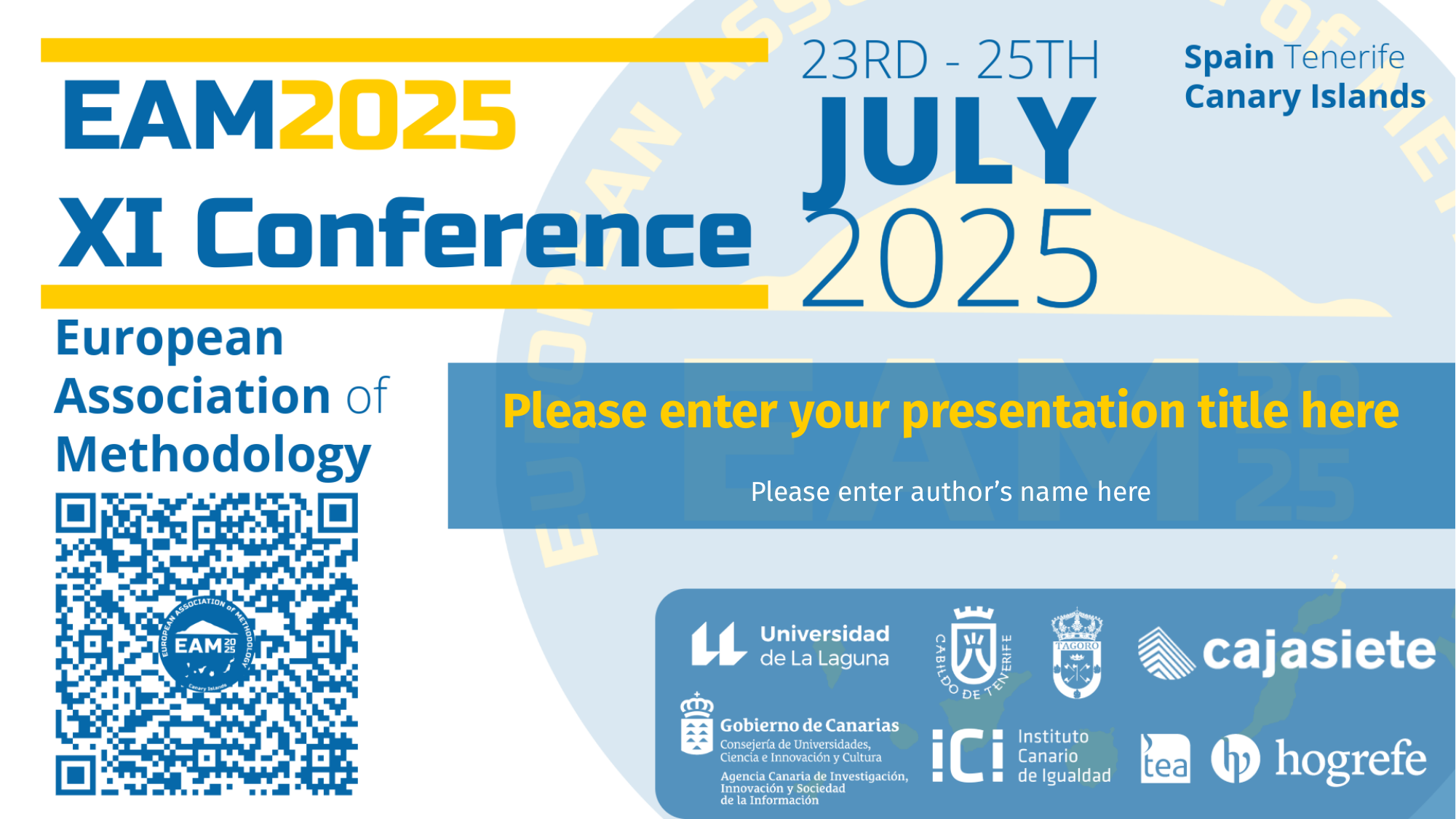

Please enter your presentation title here

Please enter author’s name here